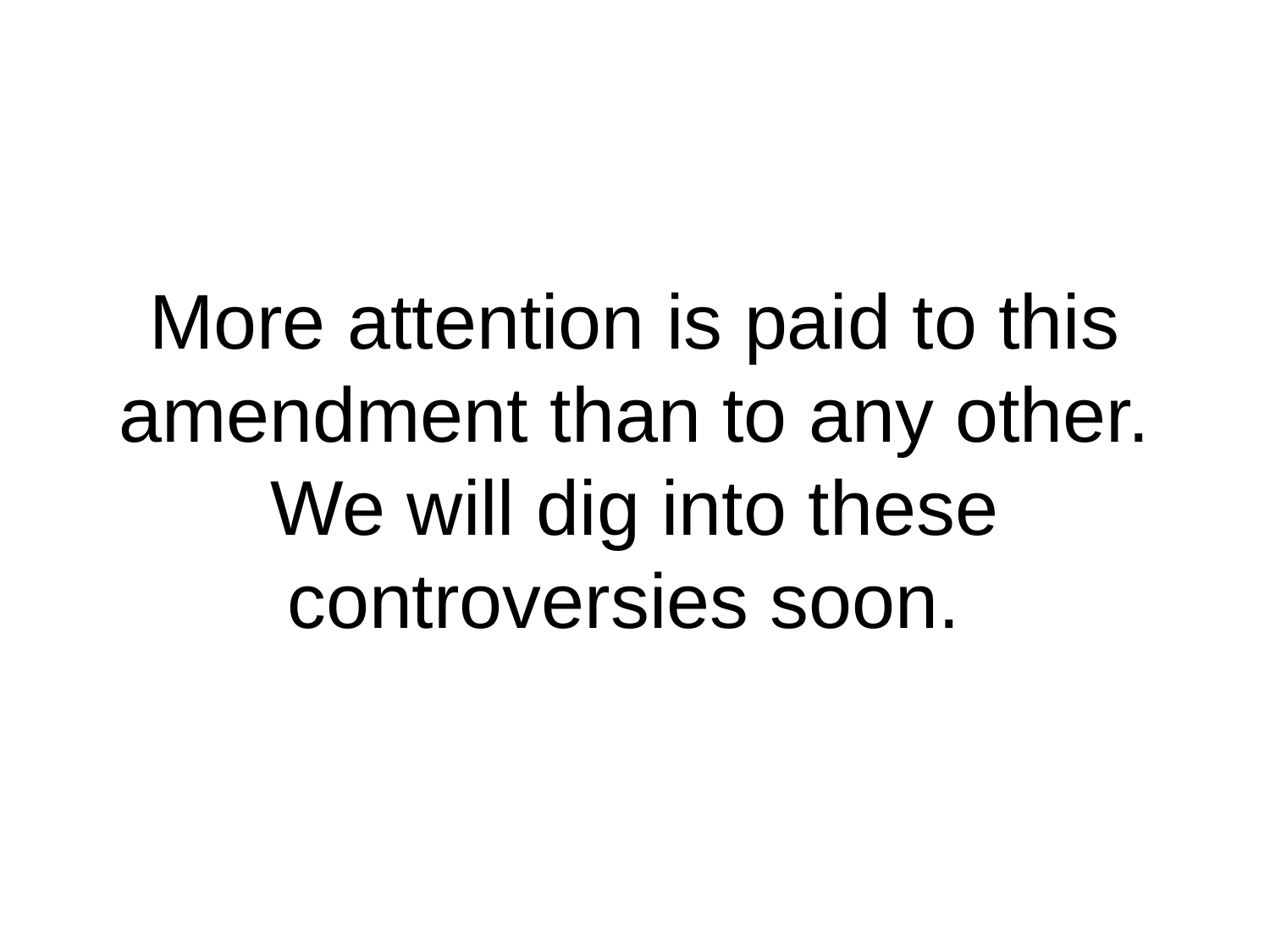

# More attention is paid to this amendment than to any other. We will dig into these controversies soon.